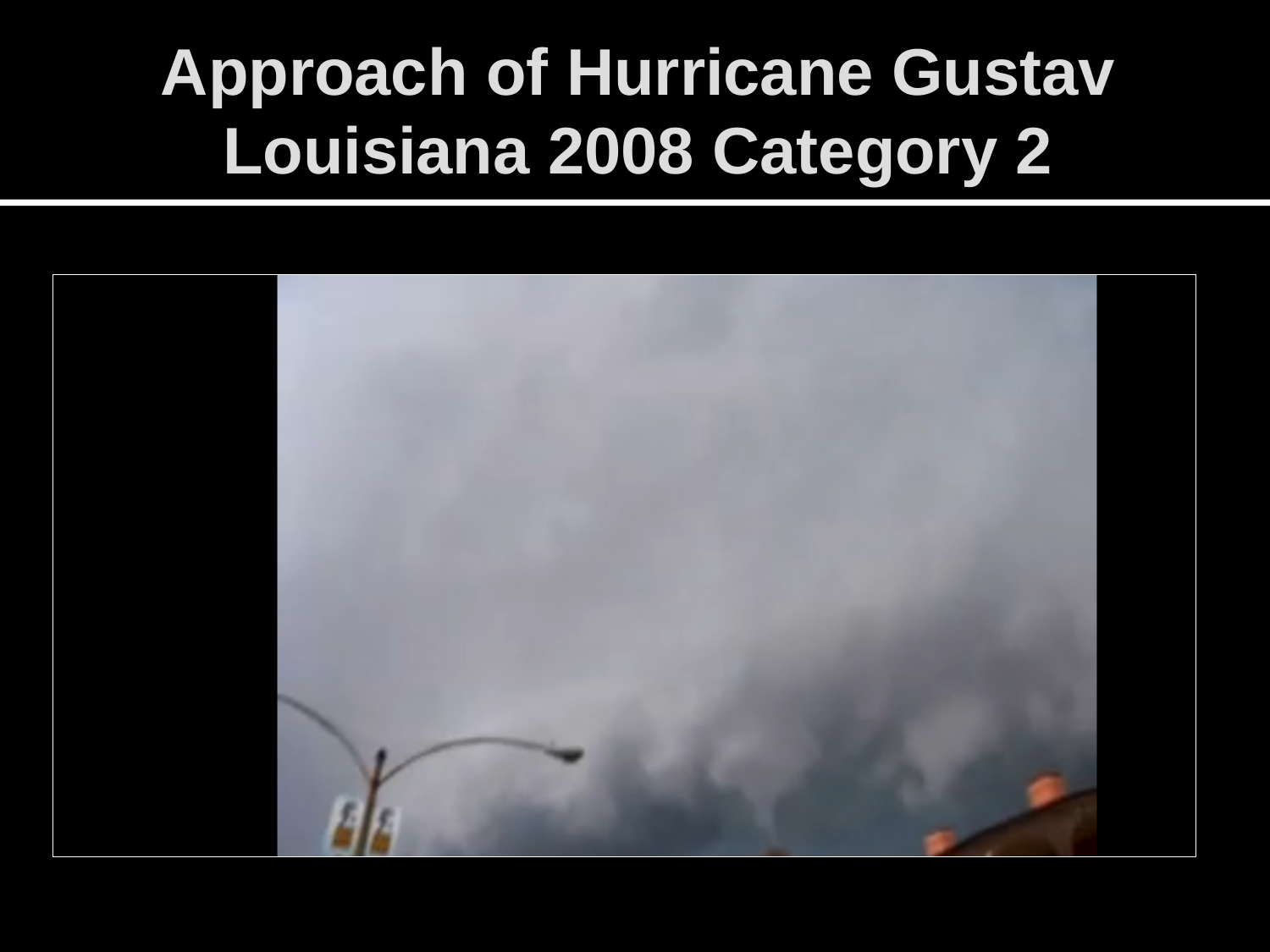

# Approach of Hurricane Gustav Louisiana 2008 Category 2